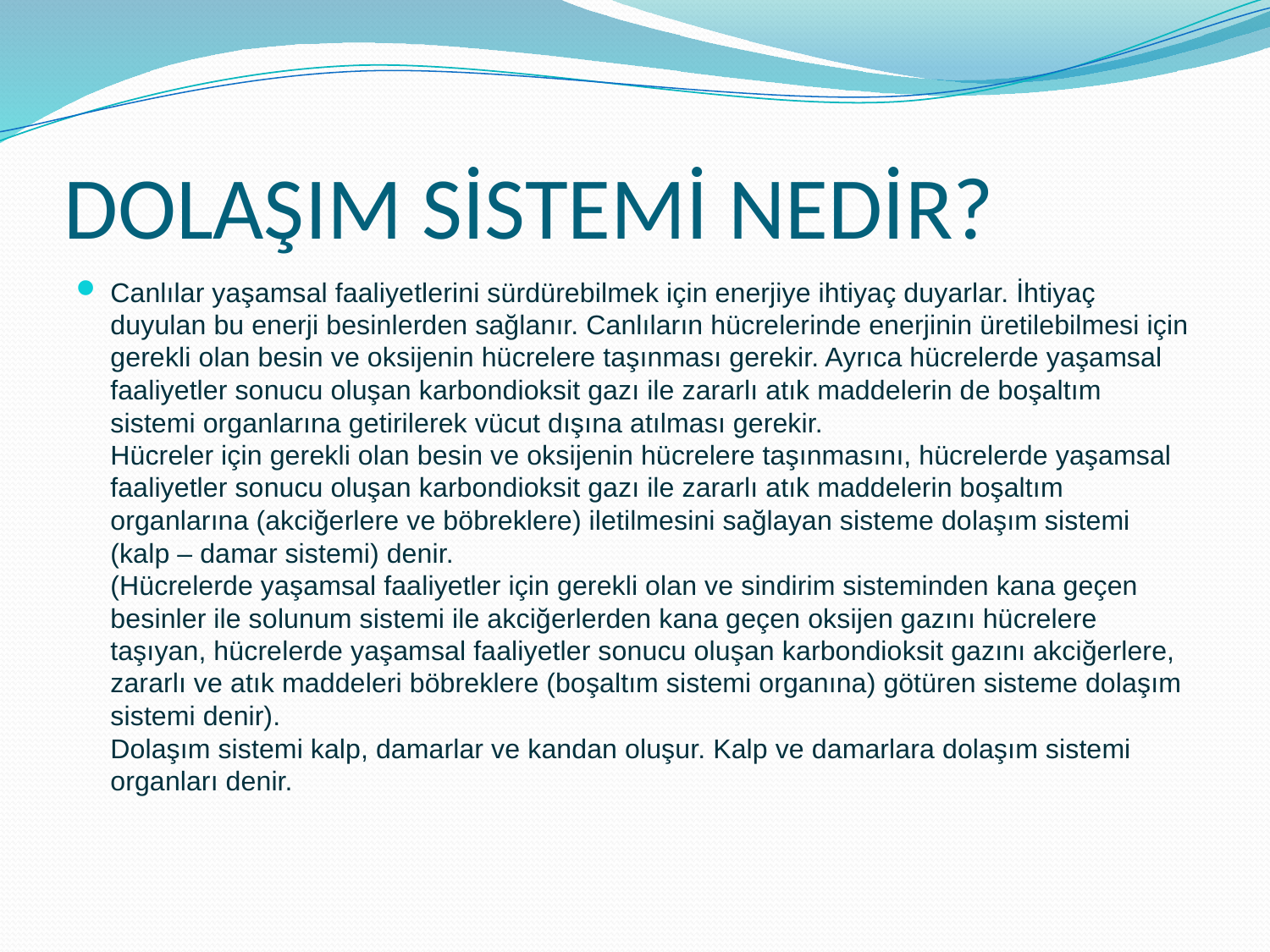

# DOLAŞIM SİSTEMİ NEDİR?
Canlılar yaşamsal faaliyetlerini sürdürebilmek için enerjiye ihtiyaç duyarlar. İhtiyaç duyulan bu enerji besinlerden sağlanır. Canlıların hücrelerinde enerjinin üretilebilmesi için gerekli olan besin ve oksijenin hücrelere taşınması gerekir. Ayrıca hücrelerde yaşamsal faaliyetler sonucu oluşan karbondioksit gazı ile zararlı atık maddelerin de boşaltım sistemi organlarına getirilerek vücut dışına atılması gerekir.
Hücreler için gerekli olan besin ve oksijenin hücrelere taşınmasını, hücrelerde yaşamsal faaliyetler sonucu oluşan karbondioksit gazı ile zararlı atık maddelerin boşaltım organlarına (akciğerlere ve böbreklere) iletilmesini sağlayan sisteme dolaşım sistemi (kalp – damar sistemi) denir.
(Hücrelerde yaşamsal faaliyetler için gerekli olan ve sindirim sisteminden kana geçen besinler ile solunum sistemi ile akciğerlerden kana geçen oksijen gazını hücrelere taşıyan, hücrelerde yaşamsal faaliyetler sonucu oluşan karbondioksit gazını akciğerlere, zararlı ve atık maddeleri böbreklere (boşaltım sistemi organına) götüren sisteme dolaşım sistemi denir).
Dolaşım sistemi kalp, damarlar ve kandan oluşur. Kalp ve damarlara dolaşım sistemi organları denir.